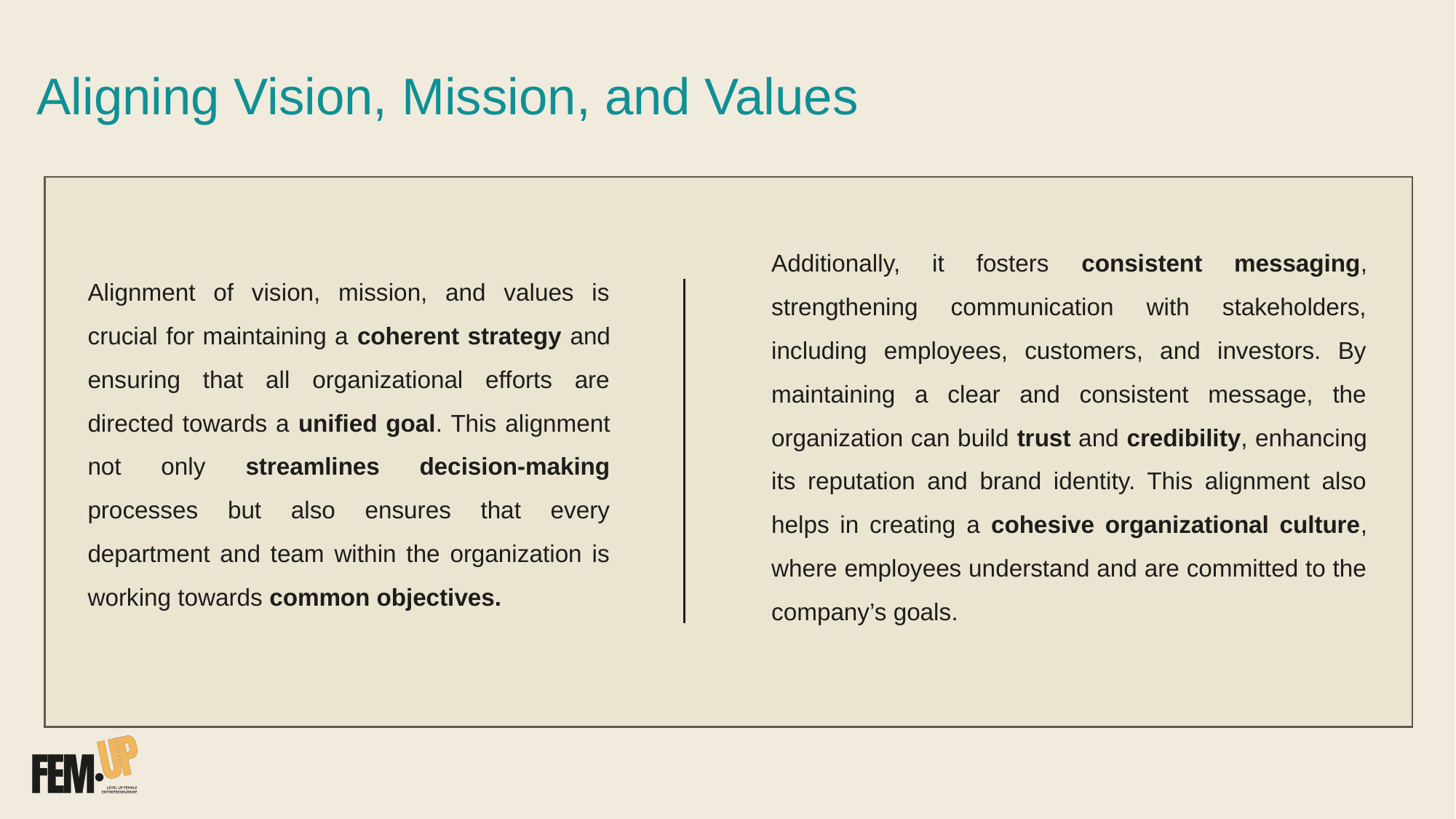

# Aligning Vision, Mission, and Values

Additionally, it fosters consistent messaging, strengthening communication with stakeholders, including employees, customers, and investors. By maintaining a clear and consistent message, the organization can build trust and credibility, enhancing its reputation and brand identity. This alignment also helps in creating a cohesive organizational culture, where employees understand and are committed to the company’s goals.
Alignment of vision, mission, and values is crucial for maintaining a coherent strategy and ensuring that all organizational efforts are directed towards a unified goal. This alignment not only streamlines decision-making processes but also ensures that every department and team within the organization is working towards common objectives.